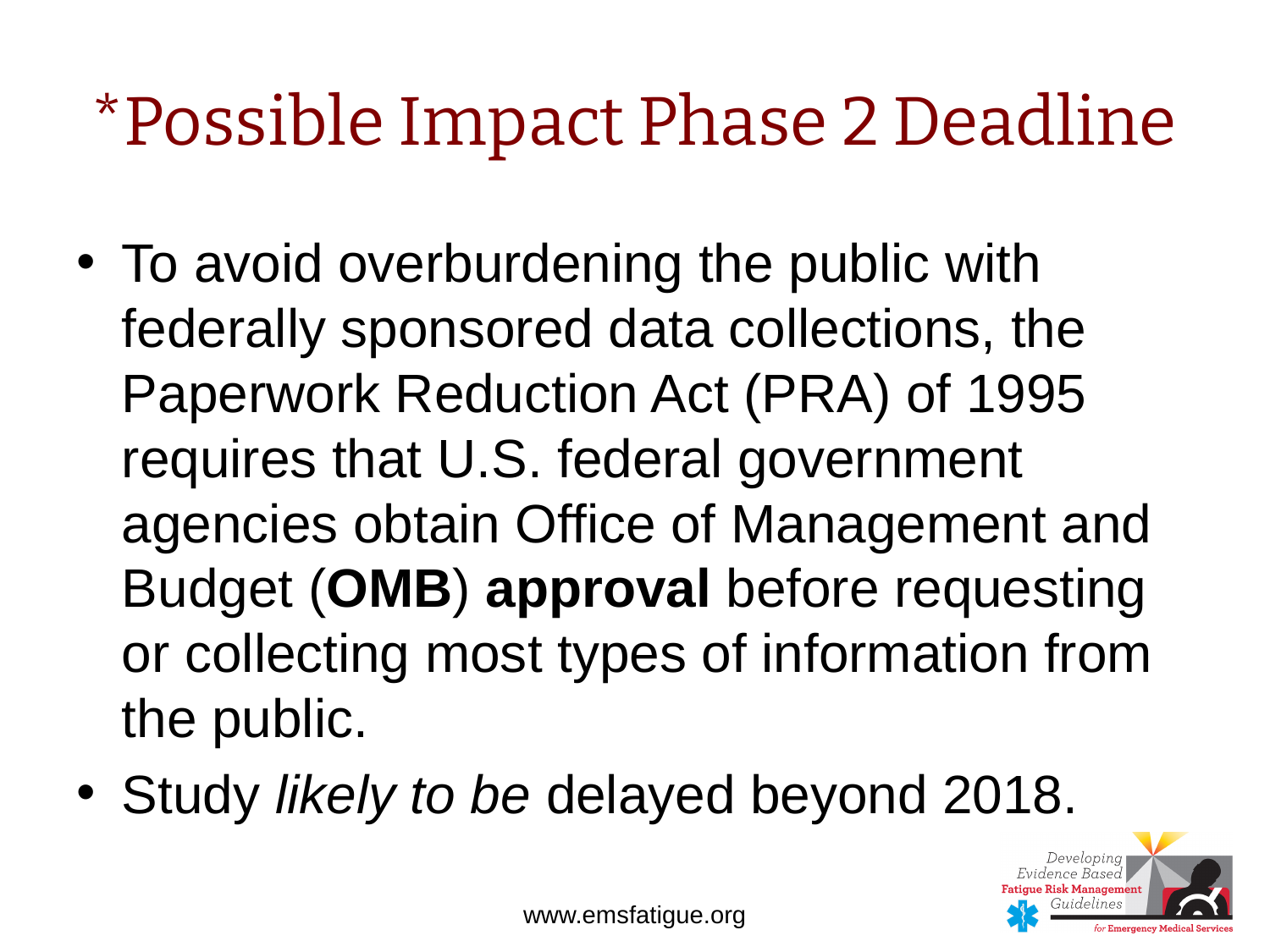

# *Possible Impact Phase 2 Deadline
To avoid overburdening the public with federally sponsored data collections, the Paperwork Reduction Act (PRA) of 1995 requires that U.S. federal government agencies obtain Office of Management and Budget (OMB) approval before requesting or collecting most types of information from the public.
Study likely to be delayed beyond 2018.